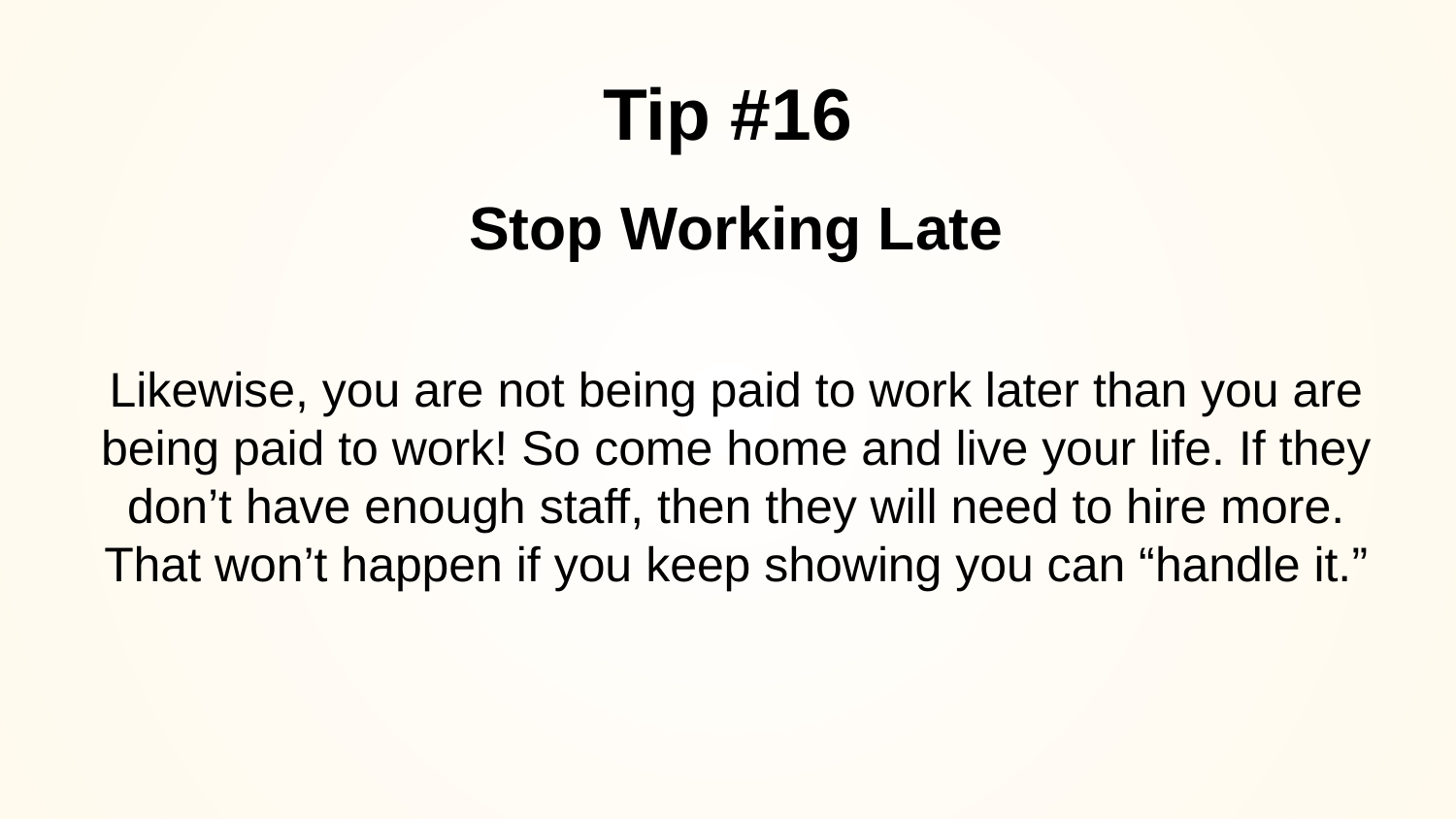

# Tip #16

Stop Working Late

Likewise, you are not being paid to work later than you are being paid to work! So come home and live your life. If they don’t have enough staff, then they will need to hire more. That won’t happen if you keep showing you can “handle it.”